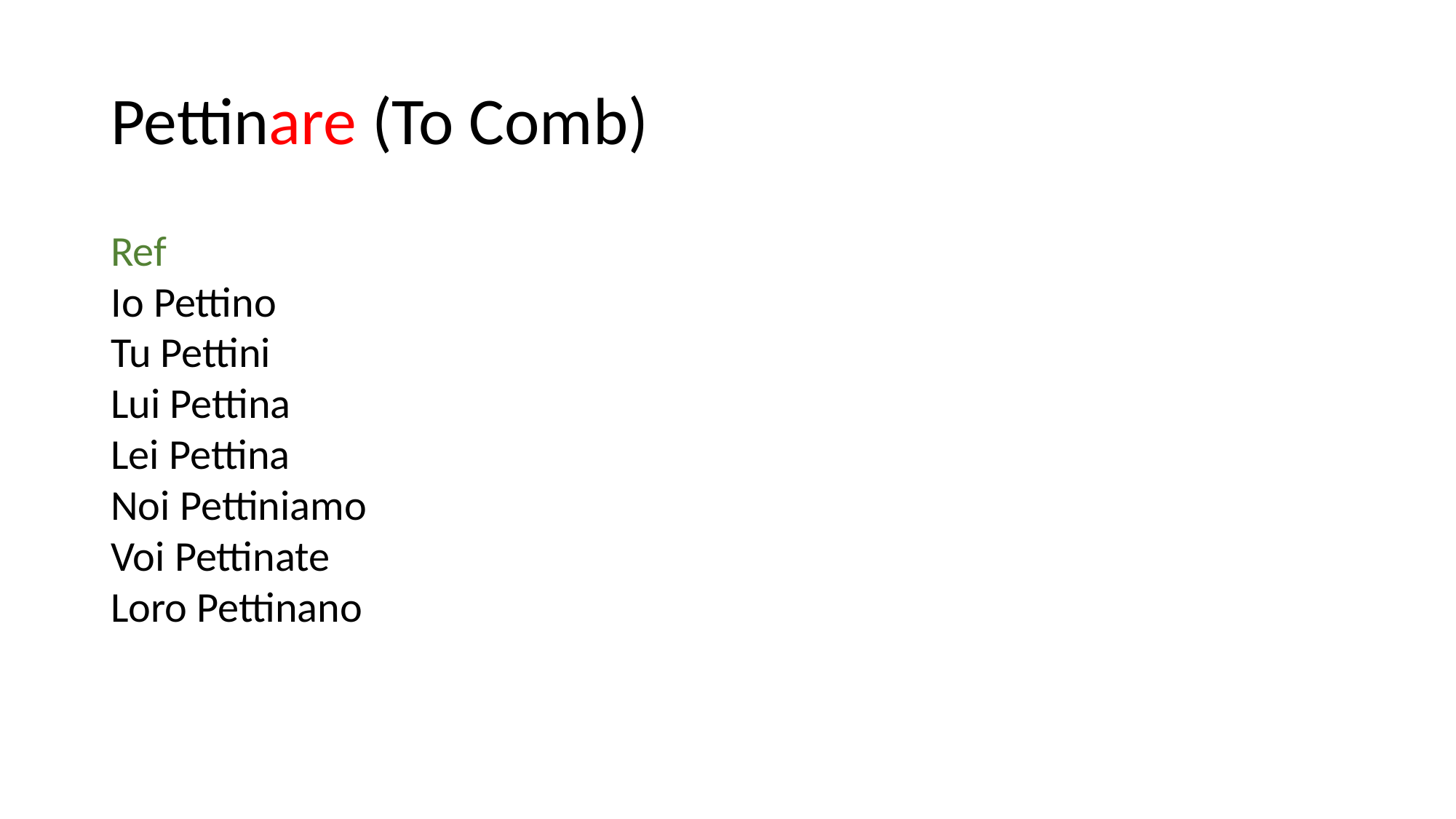

# Pettinare (To Comb)
Ref
Io Pettino
Tu Pettini
Lui Pettina
Lei Pettina
Noi Pettiniamo
Voi Pettinate
Loro Pettinano